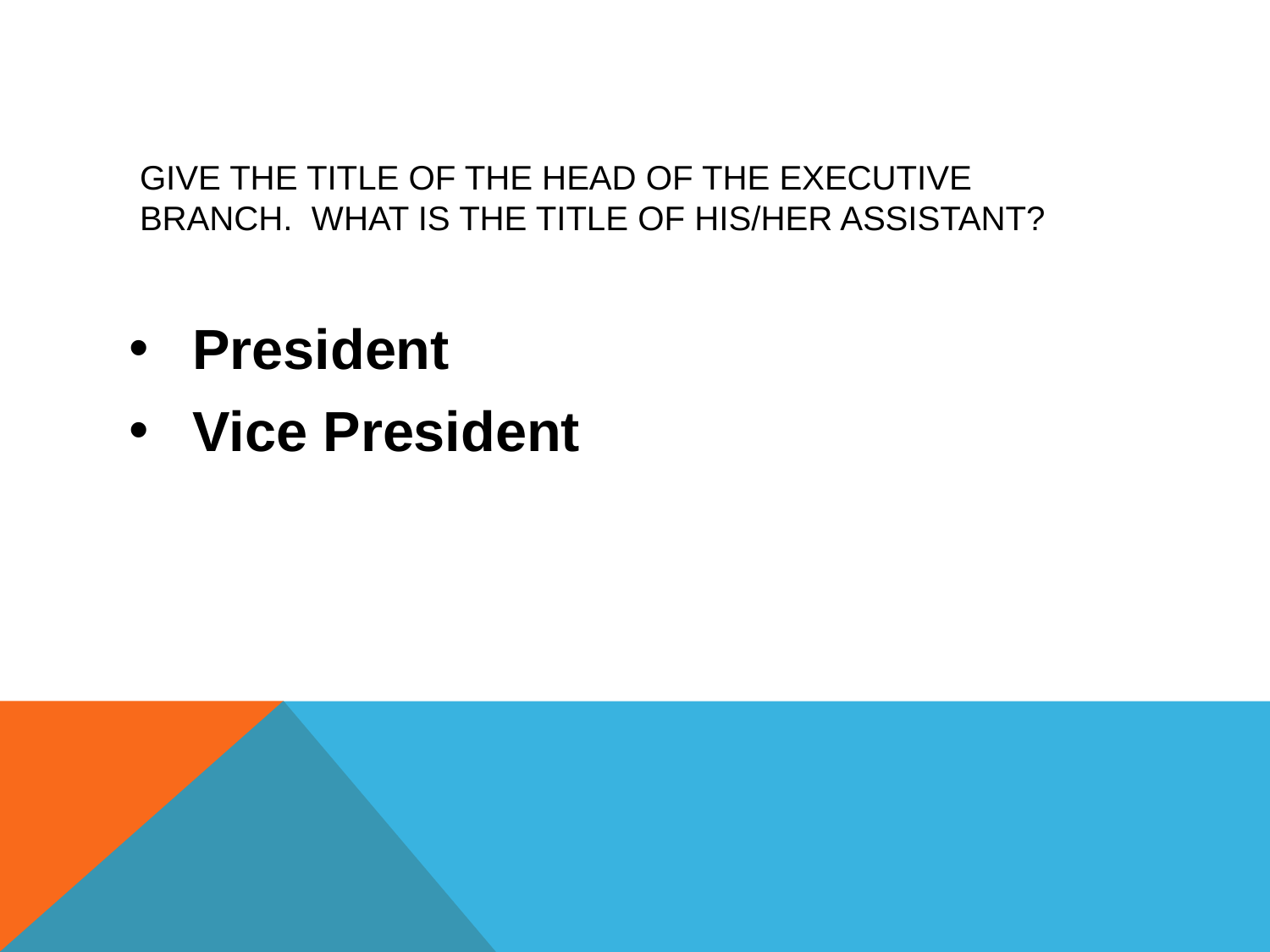

# Give the title of the head of the Executive Branch.  What is the title of his/her assistant?
President
Vice President